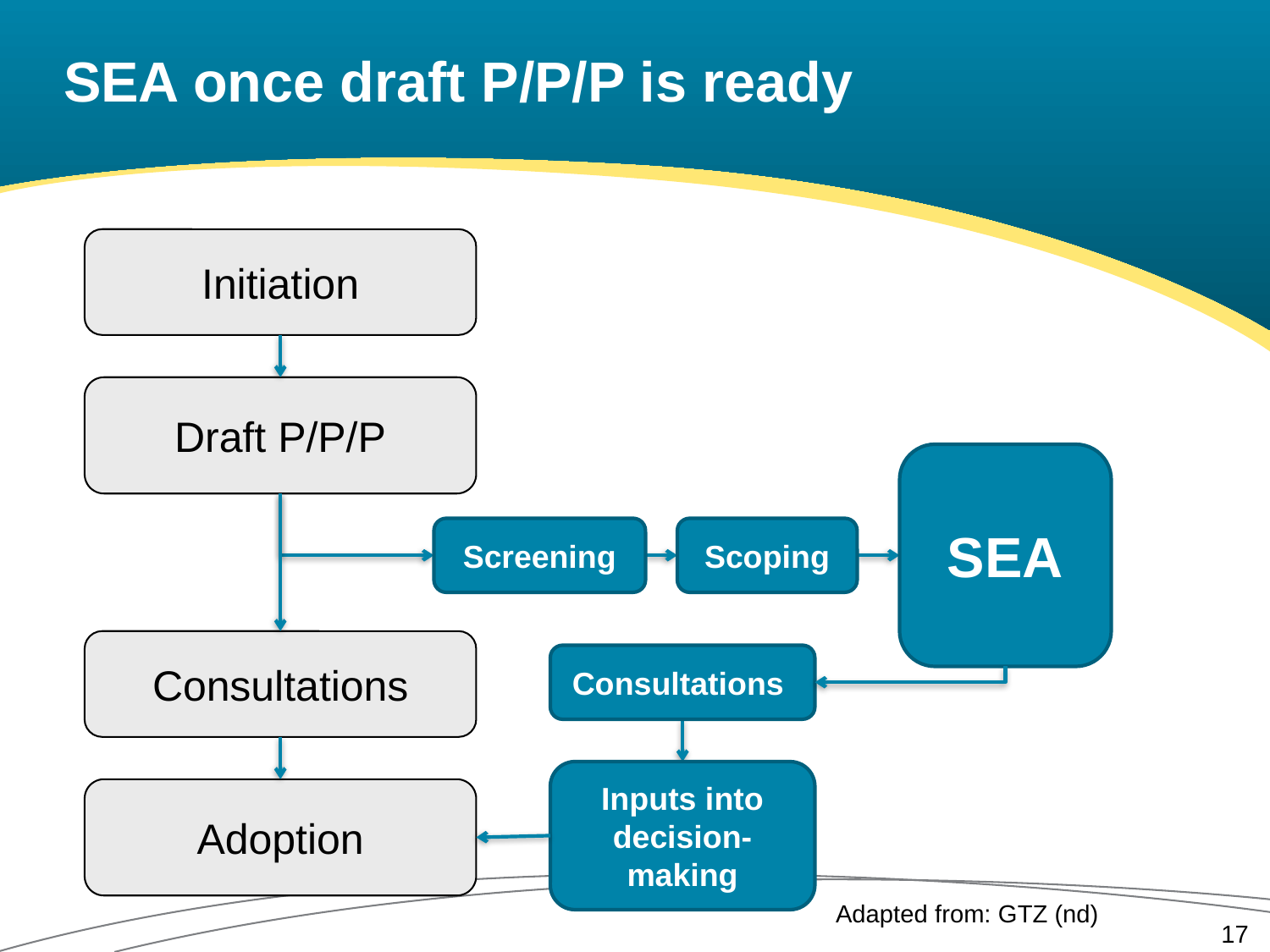

# SEA once draft P/P/P is ready
Initiation
Draft P/P/P
SEA
Screening
Scoping
Consultations
Consultations
Inputs into decision-making
Adoption
Adapted from: GTZ (nd)
17